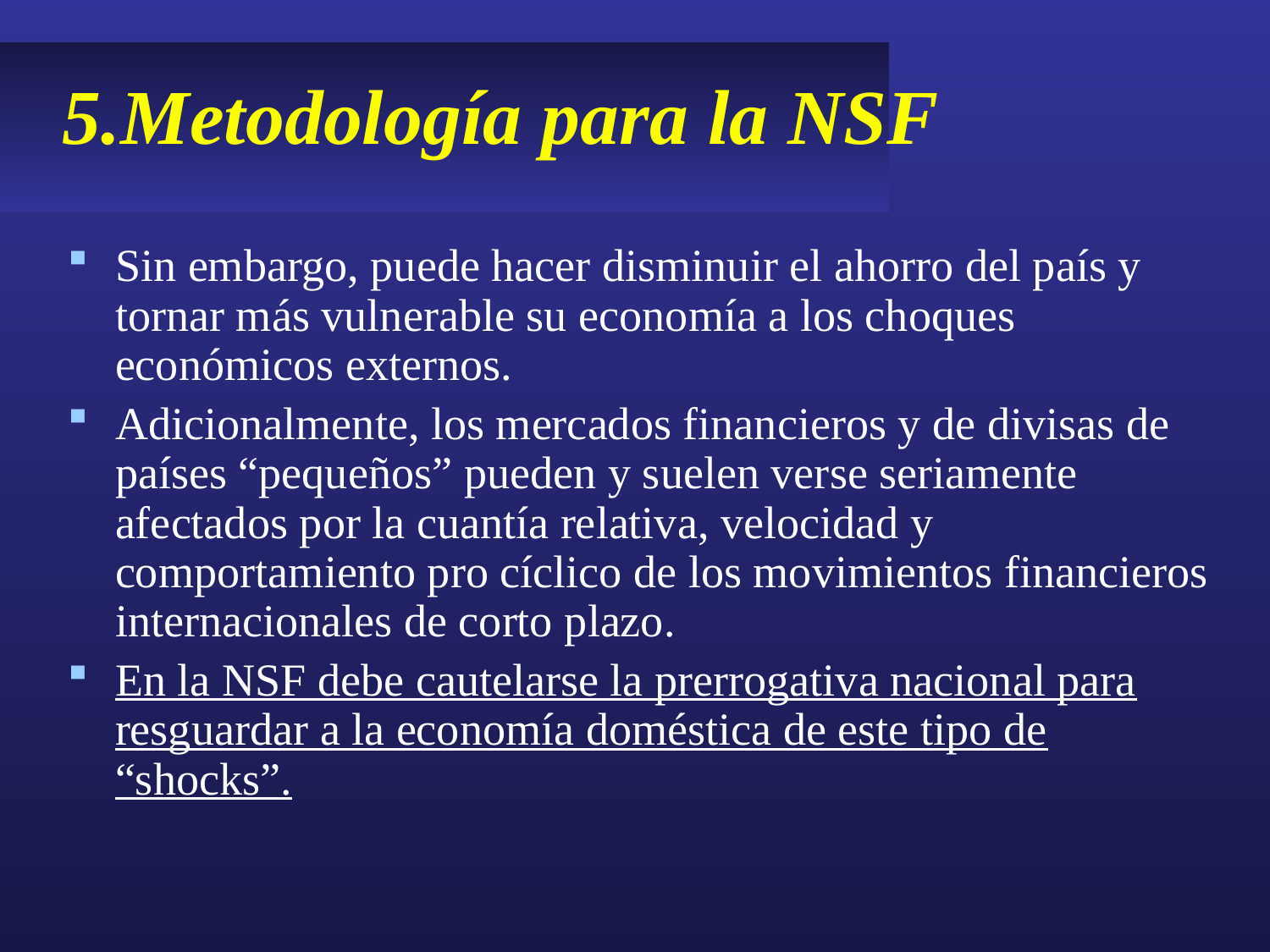

# 5.Metodología para la NSF

Sin embargo, puede hacer disminuir el ahorro del país y tornar más vulnerable su economía a los choques económicos externos.
Adicionalmente, los mercados financieros y de divisas de países “pequeños” pueden y suelen verse seriamente afectados por la cuantía relativa, velocidad y comportamiento pro cíclico de los movimientos financieros internacionales de corto plazo.
En la NSF debe cautelarse la prerrogativa nacional para resguardar a la economía doméstica de este tipo de “shocks”.